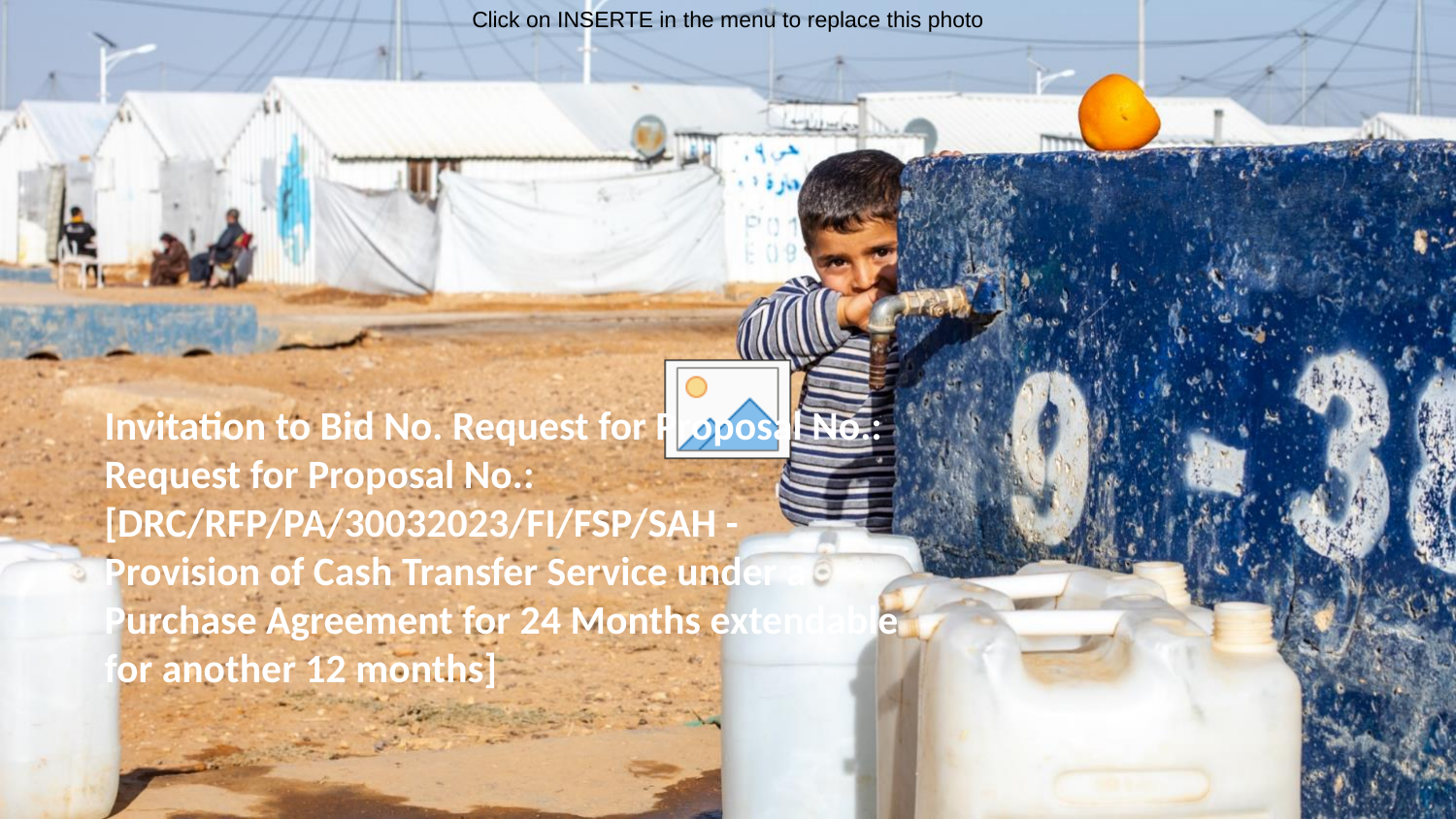

Invitation to Bid No. Request for Proposal No.: Request for Proposal No.:  [DRC/RFP/PA/30032023/FI/FSP/SAH - Provision of Cash Transfer Service under a Purchase Agreement for 24 Months extendable for another 12 months]